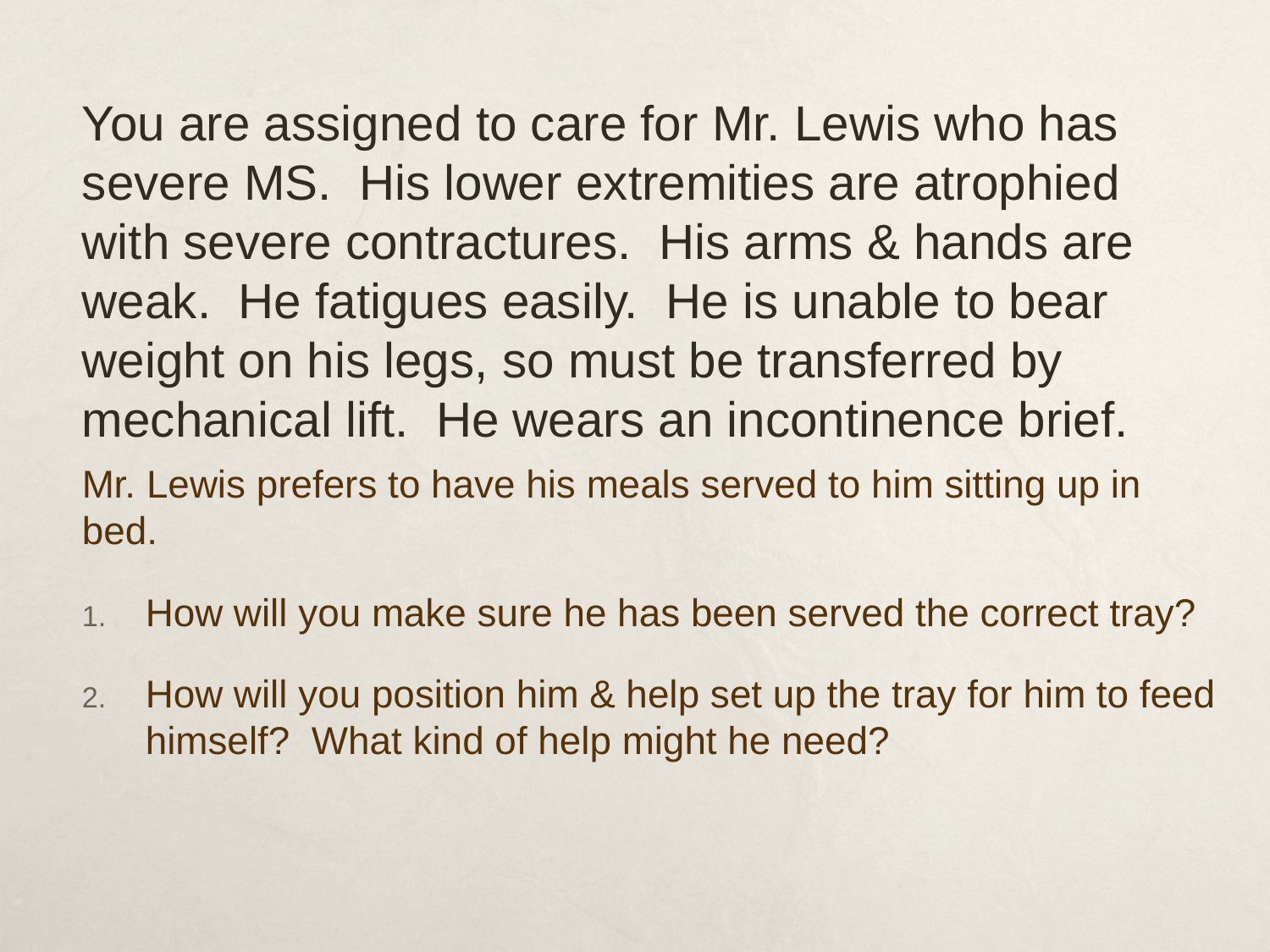

# You are assigned to care for Mr. Lewis who has severe MS.  His lower extremities are atrophied with severe contractures.  His arms & hands are weak.  He fatigues easily.  He is unable to bear weight on his legs, so must be transferred by mechanical lift.  He wears an incontinence brief.
Mr. Lewis prefers to have his meals served to him sitting up in bed.
How will you make sure he has been served the correct tray?
How will you position him & help set up the tray for him to feed himself?  What kind of help might he need?